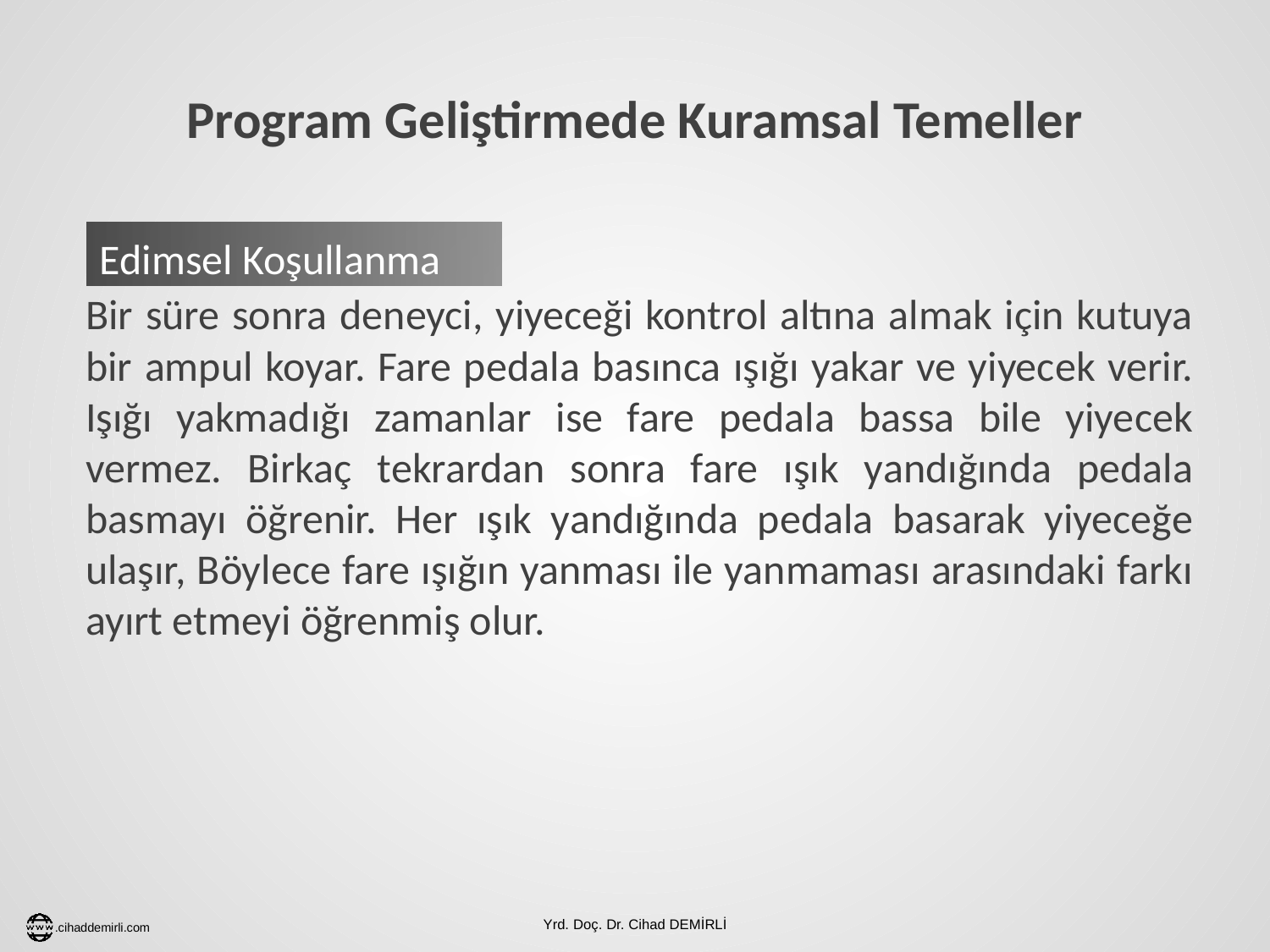

# Program Geliştirmede Kuramsal Temeller

Bir süre sonra deneyci, yiyeceği kontrol altına almak için kutuya bir ampul koyar. Fare pedala basınca ışığı yakar ve yiyecek verir. Işığı yakmadığı zamanlar ise fare pedala bassa bile yiyecek vermez. Birkaç tekrardan sonra fare ışık yandığında pedala basmayı öğrenir. Her ışık yandığında pedala basarak yiyeceğe ulaşır, Böylece fare ışığın yanması ile yanmaması arasındaki farkı ayırt etmeyi öğrenmiş olur.

Edimsel Koşullanma